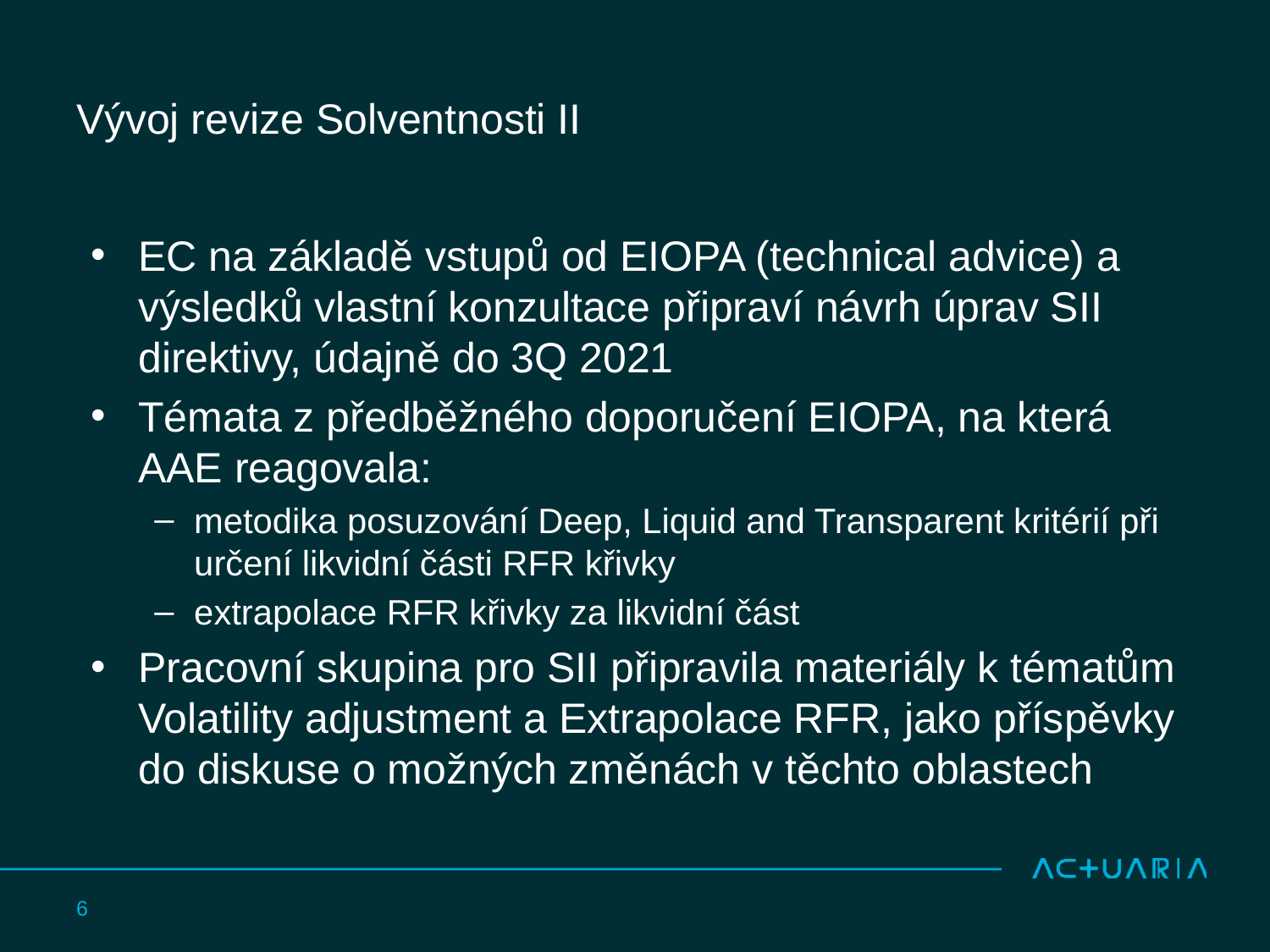

# Vývoj revize Solventnosti II
EC na základě vstupů od EIOPA (technical advice) a výsledků vlastní konzultace připraví návrh úprav SII direktivy, údajně do 3Q 2021
Témata z předběžného doporučení EIOPA, na která AAE reagovala:
metodika posuzování Deep, Liquid and Transparent kritérií při určení likvidní části RFR křivky
extrapolace RFR křivky za likvidní část
Pracovní skupina pro SII připravila materiály k tématům Volatility adjustment a Extrapolace RFR, jako příspěvky do diskuse o možných změnách v těchto oblastech
6